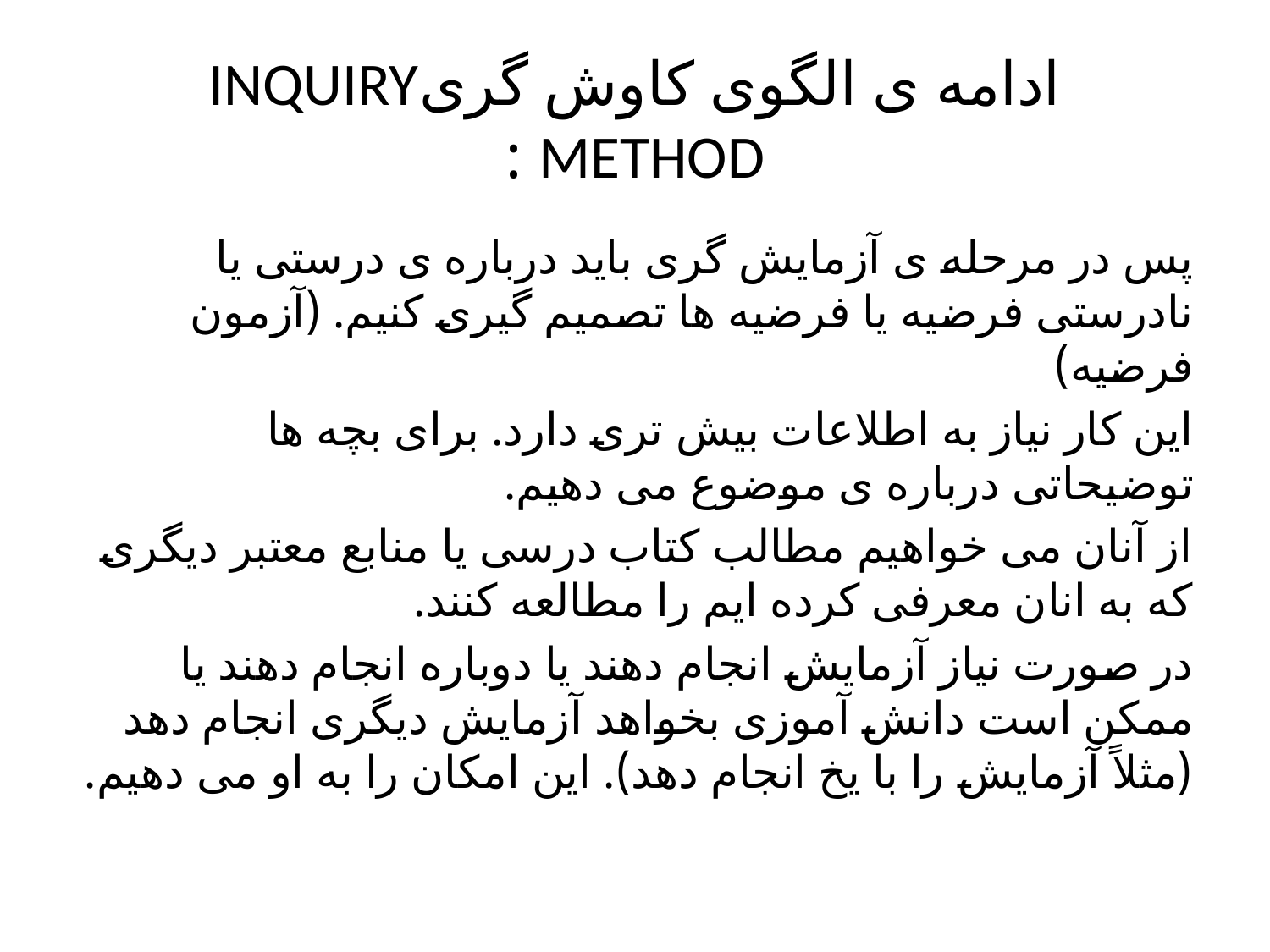

# ادامه ی الگوی کاوش گریINQUIRY METHOD :
پس در مرحله ی آزمایش گری باید درباره ی درستی یا نادرستی فرضیه یا فرضیه ها تصمیم گیری کنیم. (آزمون فرضیه)
این کار نیاز به اطلاعات بیش تری دارد. برای بچه ها توضیحاتی درباره ی موضوع می دهیم.
از آنان می خواهیم مطالب کتاب درسی یا منابع معتبر دیگری که به انان معرفی کرده ایم را مطالعه کنند.
در صورت نیاز آزمایش انجام دهند یا دوباره انجام دهند یا ممکن است دانش آموزی بخواهد آزمایش دیگری انجام دهد (مثلاً آزمایش را با یخ انجام دهد). این امکان را به او می دهیم.